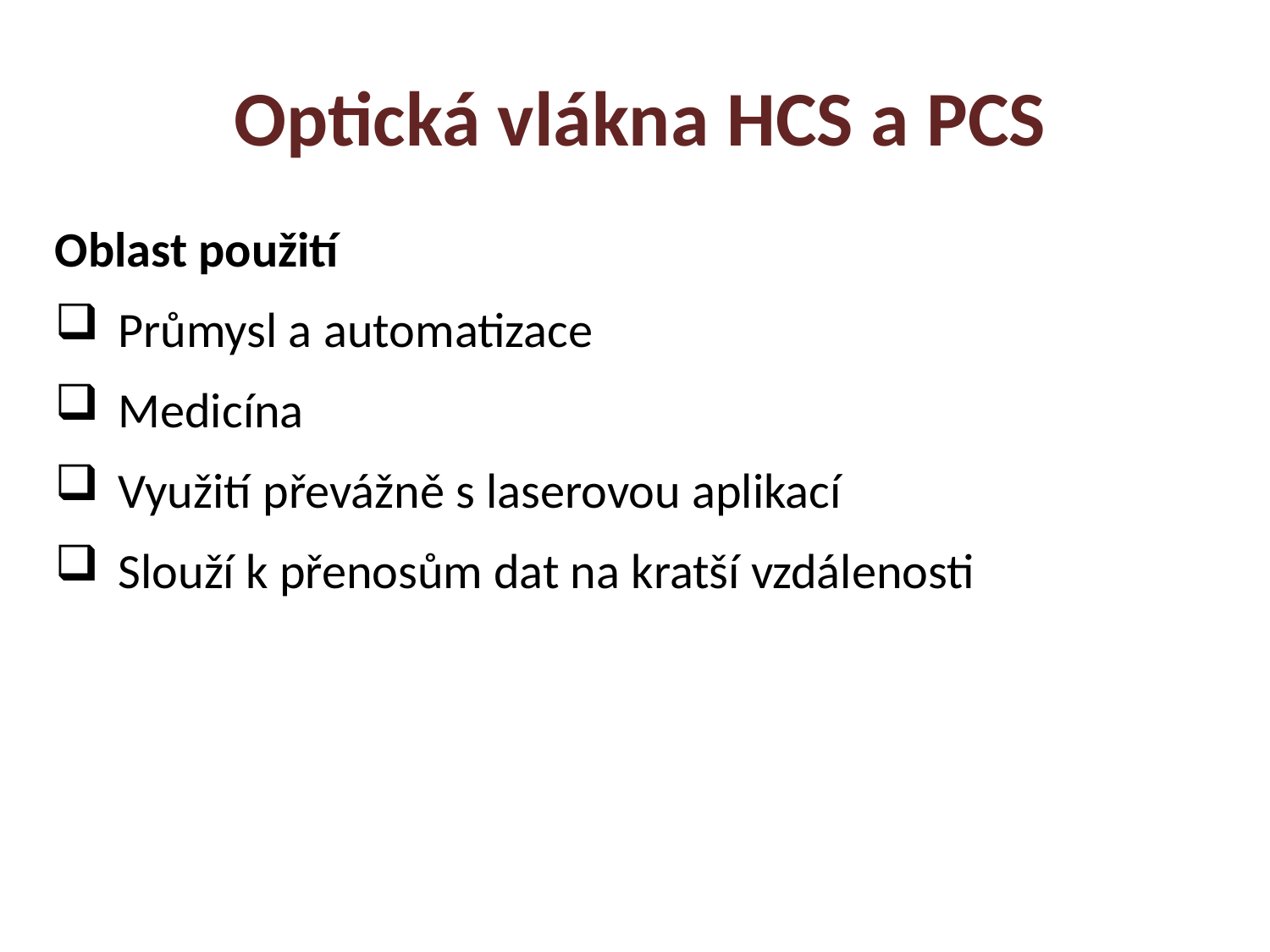

Optická vlákna HCS a PCS
Oblast použití
Průmysl a automatizace
Medicína
Využití převážně s laserovou aplikací
Slouží k přenosům dat na kratší vzdálenosti